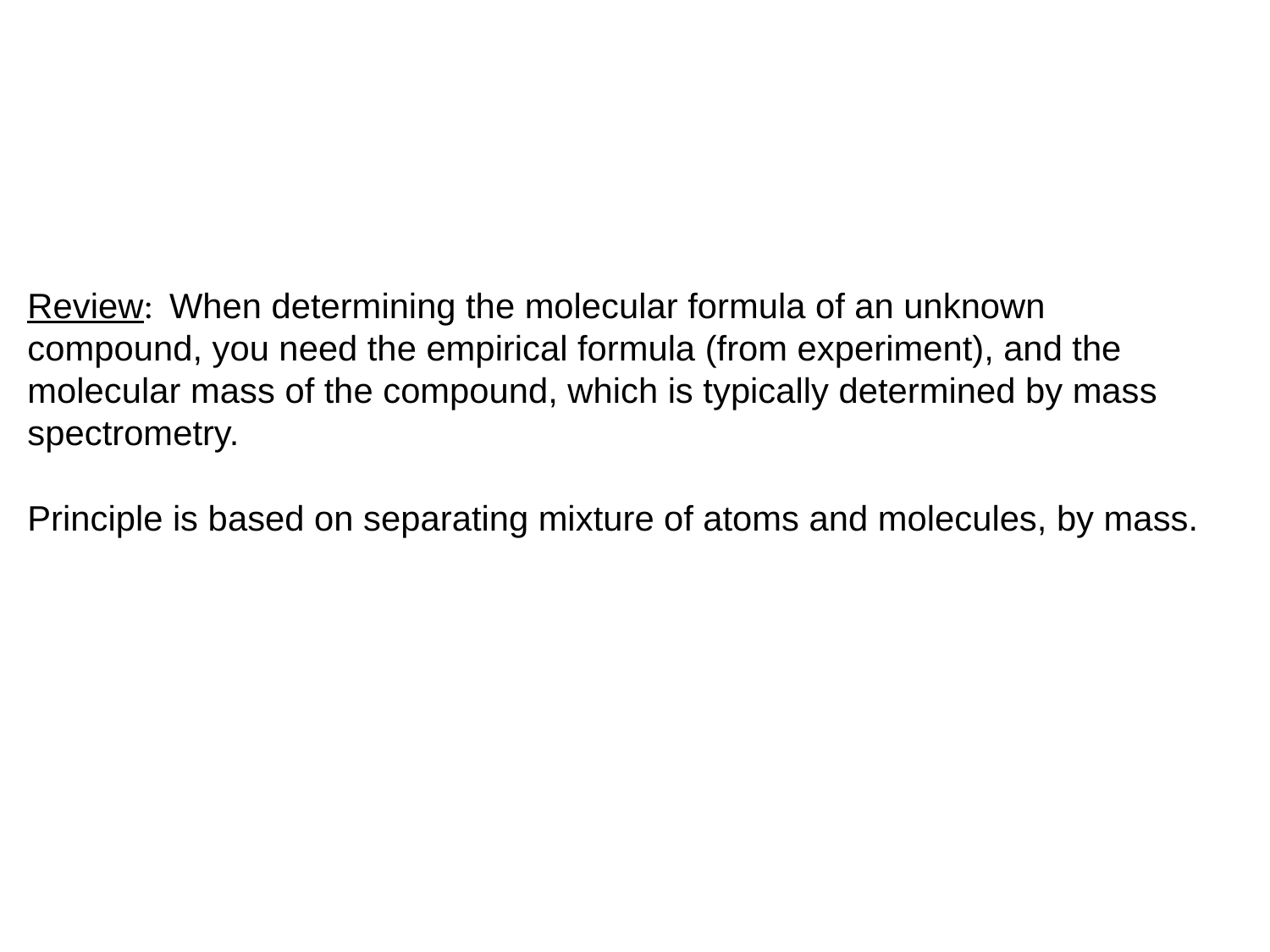

Review:  When determining the molecular formula of an unknown
compound, you need the empirical formula (from experiment), and the
molecular mass of the compound, which is typically determined by mass
spectrometry.

Principle is based on separating mixture of atoms and molecules, by mass.